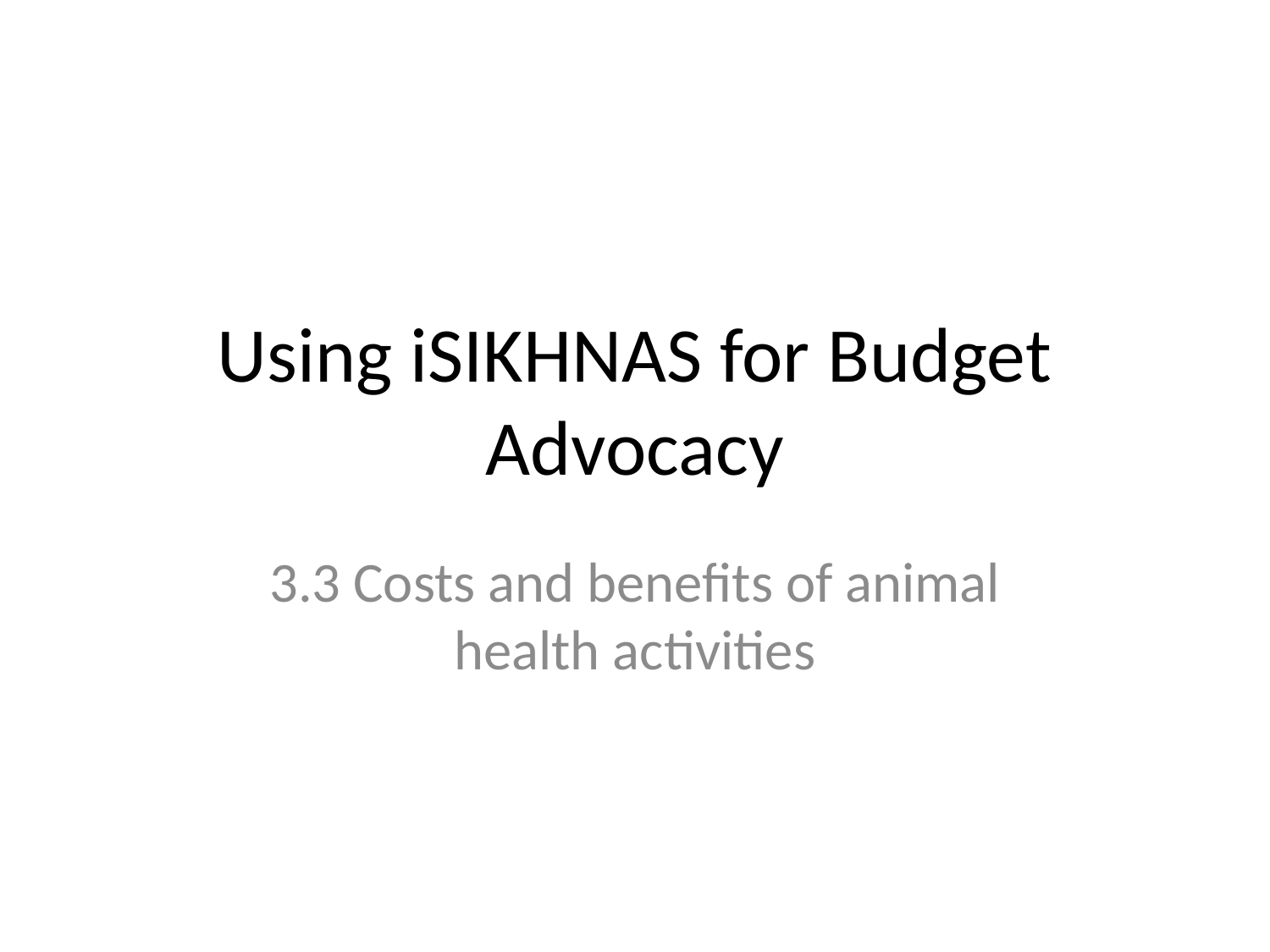

# Using iSIKHNAS for Budget Advocacy
3.3 Costs and benefits of animal health activities